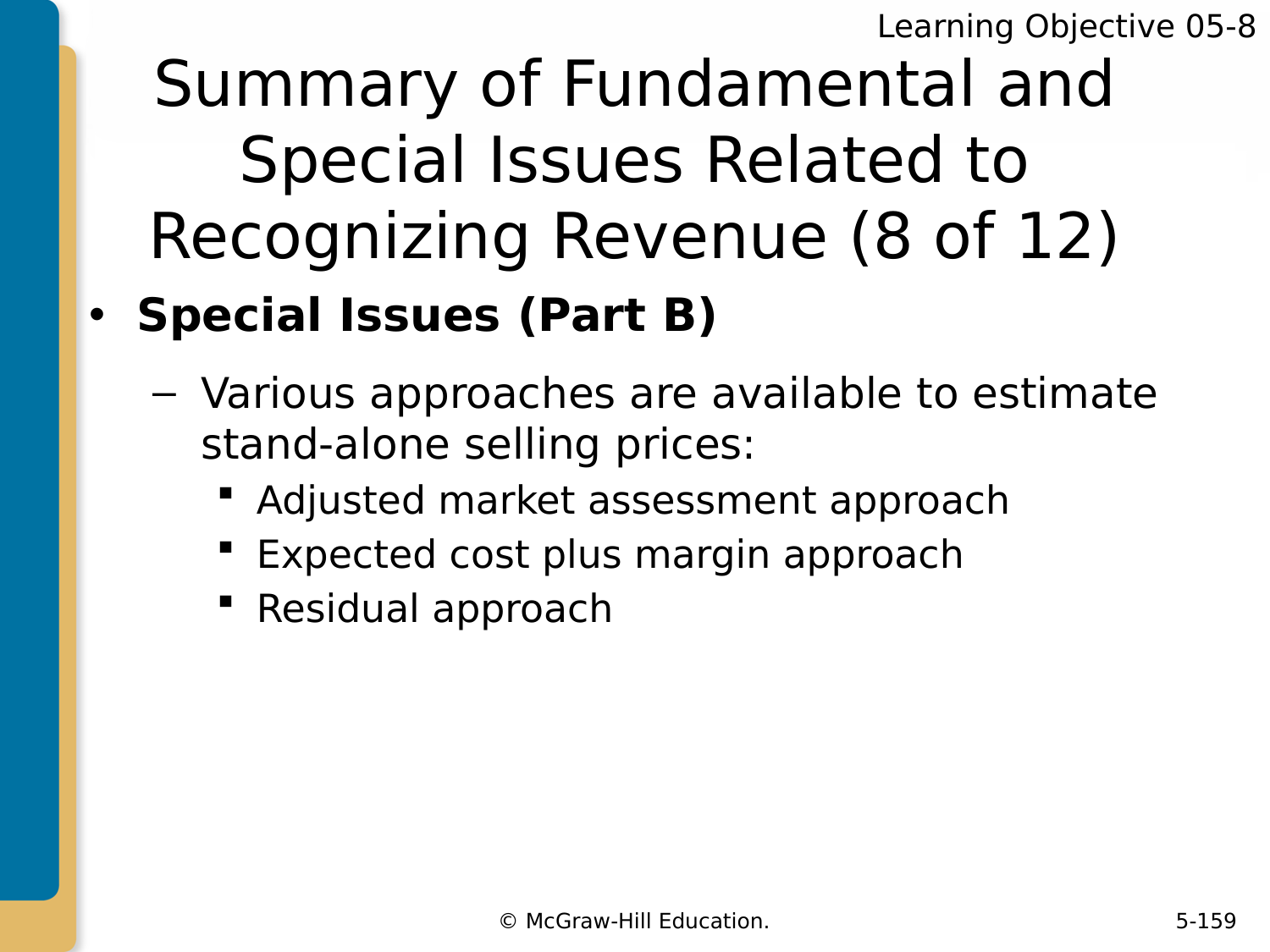

Learning Objective 05-8
# Summary of Fundamental and Special Issues Related to Recognizing Revenue (8 of 12)
Special Issues (Part B)
Various approaches are available to estimate stand-alone selling prices:
Adjusted market assessment approach
Expected cost plus margin approach
Residual approach